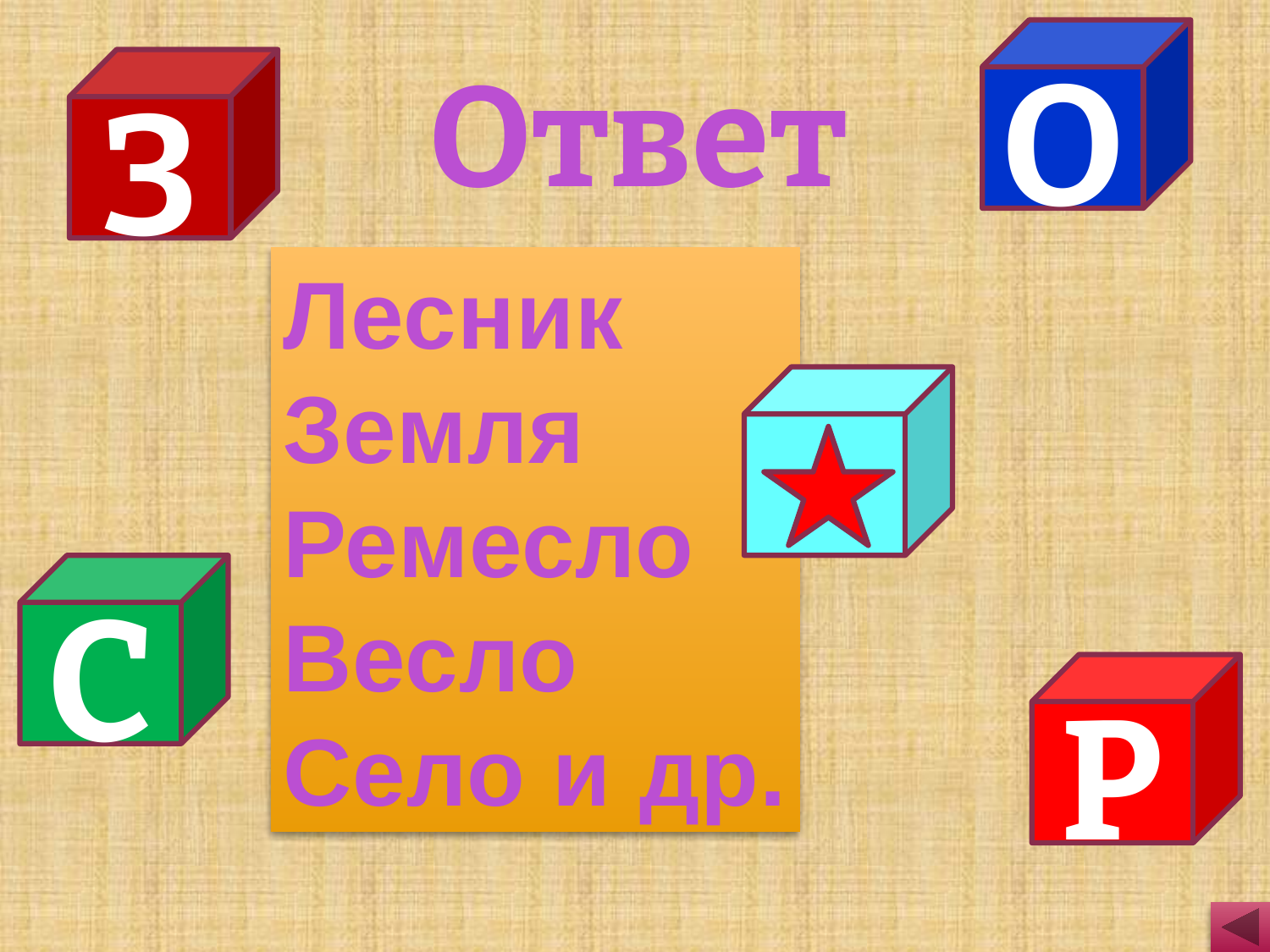

О
Ответ
З
Лесник
Земля
Ремесло
Весло
Село и др.

С
Р